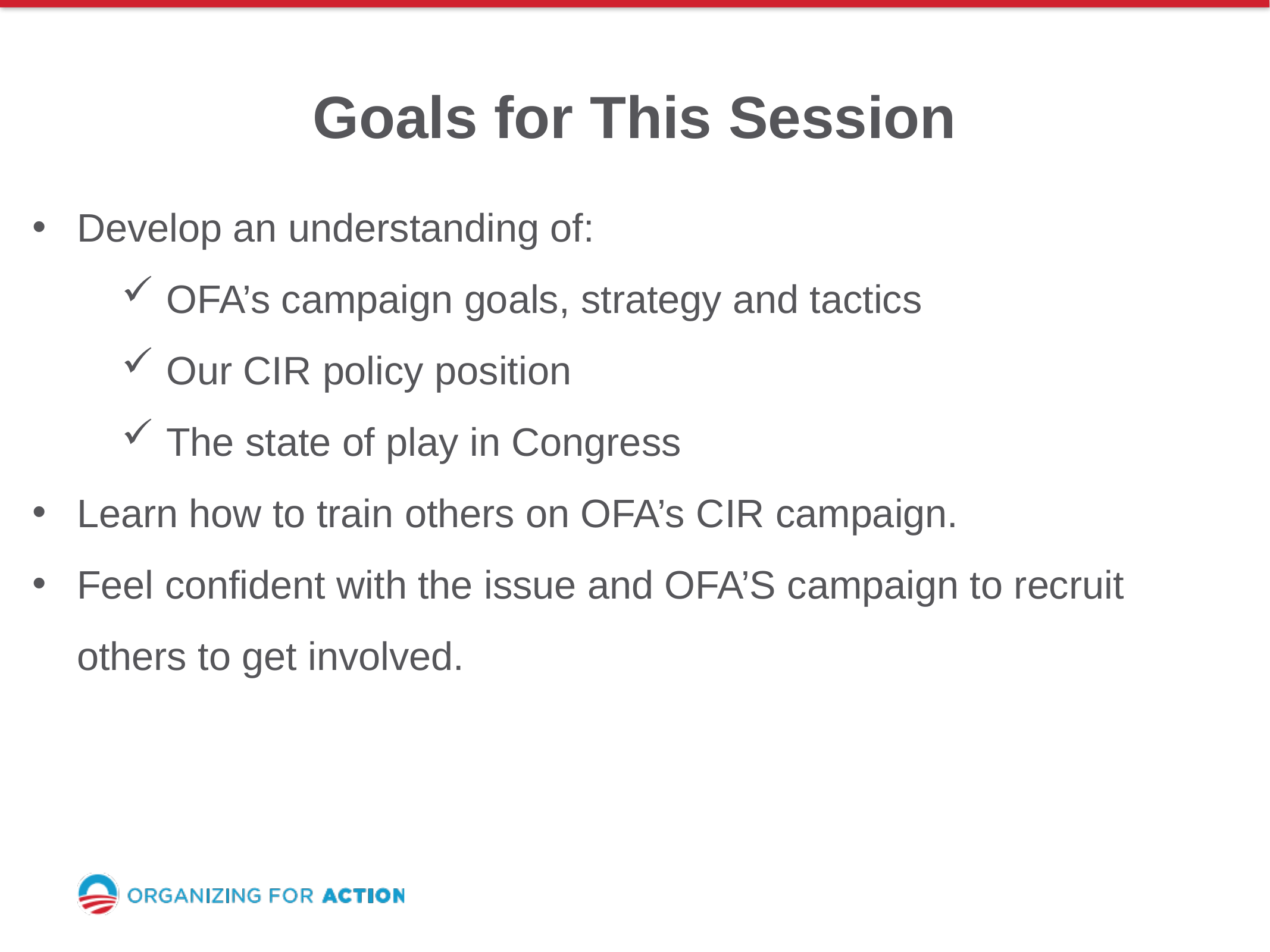

Goals for This Session
Develop an understanding of:
OFA’s campaign goals, strategy and tactics
Our CIR policy position
The state of play in Congress
Learn how to train others on OFA’s CIR campaign.
Feel confident with the issue and OFA’S campaign to recruit others to get involved.